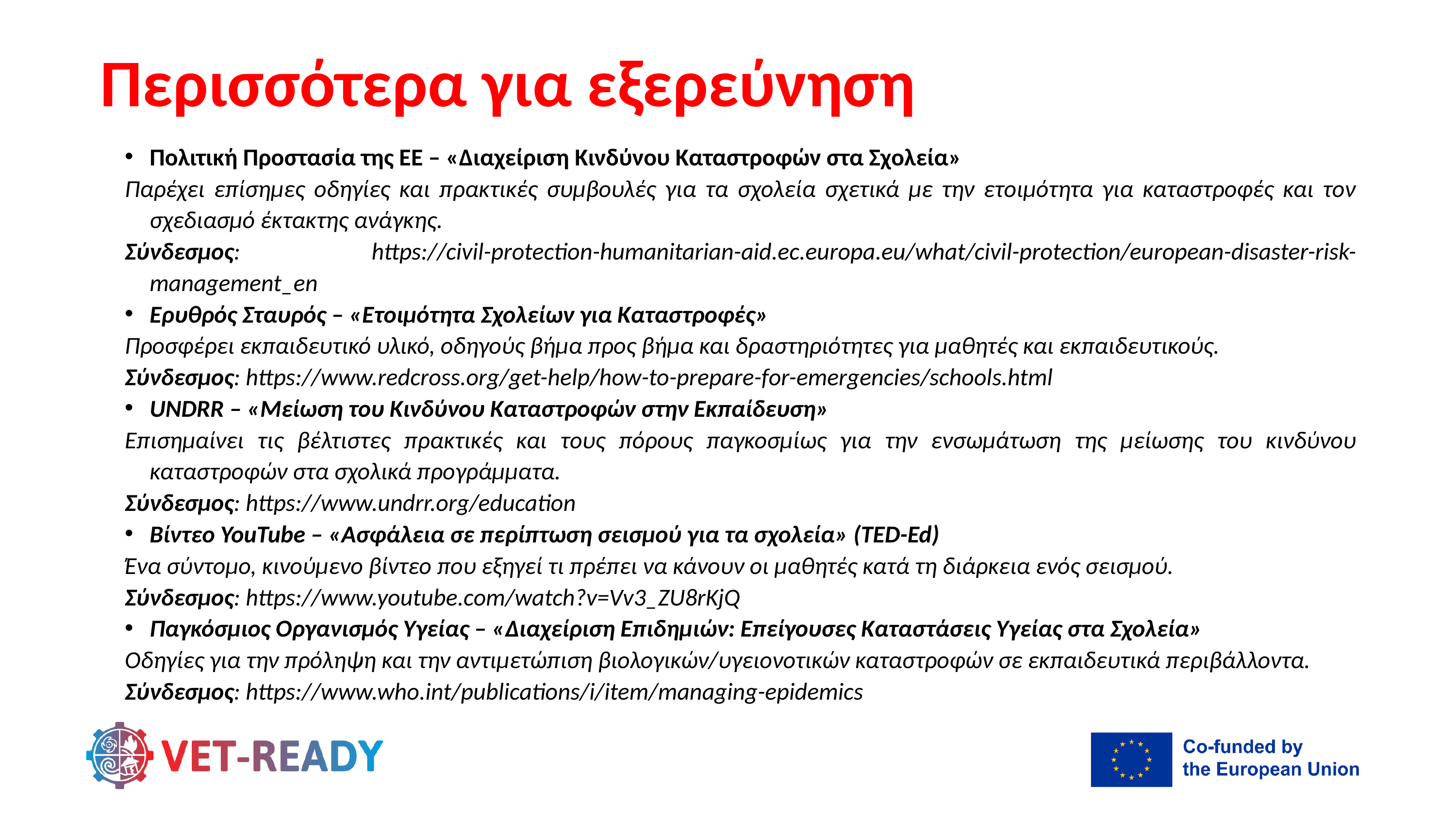

Περισσότερα για εξερεύνηση

Πολιτική Προστασία της ΕΕ – «Διαχείριση Κινδύνου Καταστροφών στα Σχολεία»
Παρέχει επίσημες οδηγίες και πρακτικές συμβουλές για τα σχολεία σχετικά με την ετοιμότητα για καταστροφές και τον σχεδιασμό έκτακτης ανάγκης.
Σύνδεσμος: https://civil-protection-humanitarian-aid.ec.europa.eu/what/civil-protection/european-disaster-risk-management_en
Ερυθρός Σταυρός – «Ετοιμότητα Σχολείων για Καταστροφές»
Προσφέρει εκπαιδευτικό υλικό, οδηγούς βήμα προς βήμα και δραστηριότητες για μαθητές και εκπαιδευτικούς.
Σύνδεσμος: https://www.redcross.org/get-help/how-to-prepare-for-emergencies/schools.html
UNDRR – «Μείωση του Κινδύνου Καταστροφών στην Εκπαίδευση»
Επισημαίνει τις βέλτιστες πρακτικές και τους πόρους παγκοσμίως για την ενσωμάτωση της μείωσης του κινδύνου καταστροφών στα σχολικά προγράμματα.
Σύνδεσμος: https://www.undrr.org/education
Βίντεο YouTube – «Ασφάλεια σε περίπτωση σεισμού για τα σχολεία» (TED-Ed)
Ένα σύντομο, κινούμενο βίντεο που εξηγεί τι πρέπει να κάνουν οι μαθητές κατά τη διάρκεια ενός σεισμού.
Σύνδεσμος: https://www.youtube.com/watch?v=Vv3_ZU8rKjQ
Παγκόσμιος Οργανισμός Υγείας – «Διαχείριση Επιδημιών: Επείγουσες Καταστάσεις Υγείας στα Σχολεία»
Οδηγίες για την πρόληψη και την αντιμετώπιση βιολογικών/υγειονοτικών καταστροφών σε εκπαιδευτικά περιβάλλοντα.
Σύνδεσμος: https://www.who.int/publications/i/item/managing-epidemics